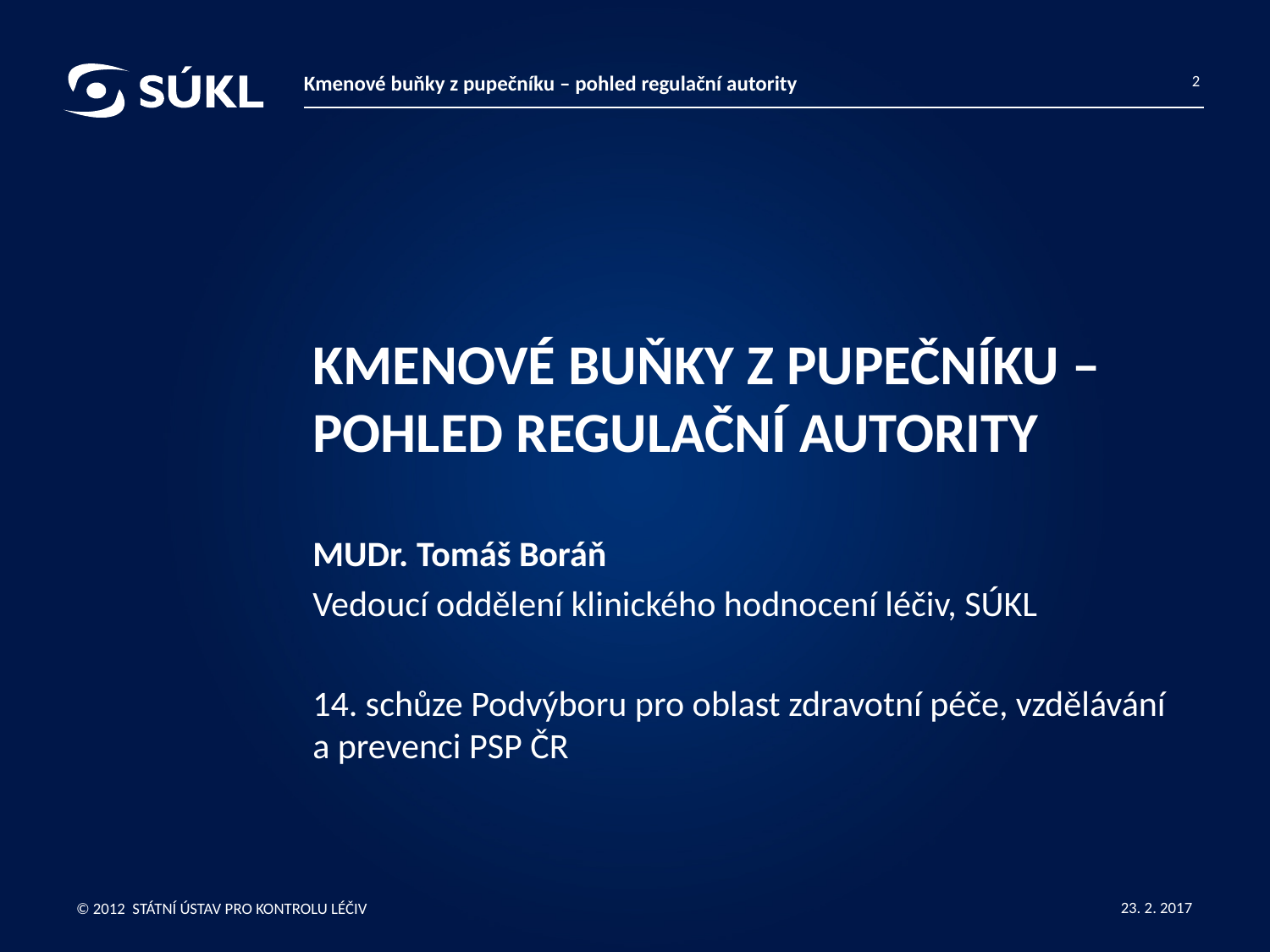

Kmenové buňky z pupečníku – pohled regulační autority
2
# Kmenové buňky z pupečníku – pohled regulační autority
MUDr. Tomáš Boráň
Vedoucí oddělení klinického hodnocení léčiv, SÚKL

14. schůze Podvýboru pro oblast zdravotní péče, vzdělávání a prevenci PSP ČR
© 2012  STÁTNÍ ÚSTAV PRO KONTROLU LÉČIV
23. 2. 2017